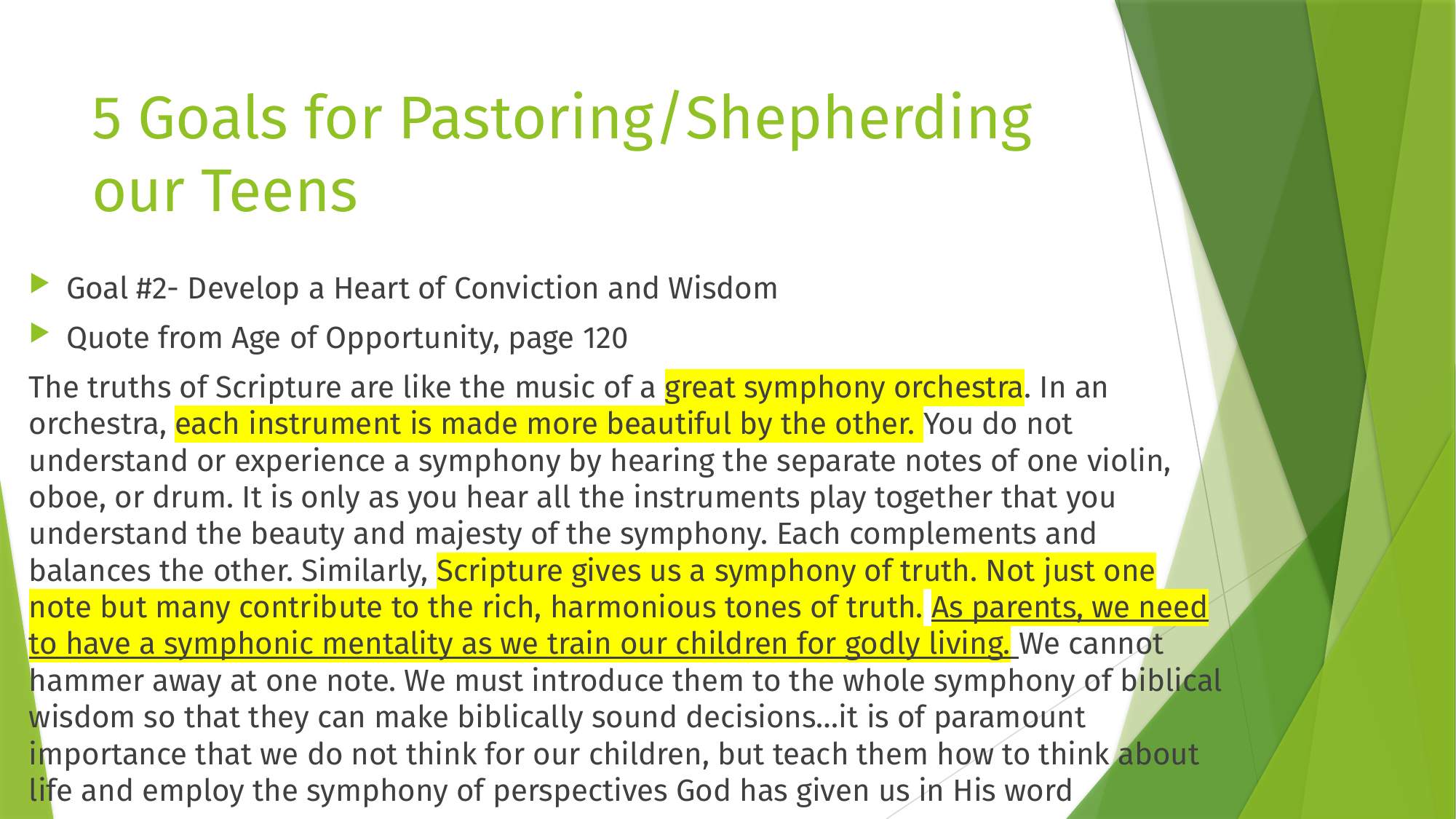

# 5 Goals for Pastoring/Shepherding our Teens
Goal #2- Develop a Heart of Conviction and Wisdom
Quote from Age of Opportunity, page 120
The truths of Scripture are like the music of a great symphony orchestra. In an orchestra, each instrument is made more beautiful by the other. You do not understand or experience a symphony by hearing the separate notes of one violin, oboe, or drum. It is only as you hear all the instruments play together that you understand the beauty and majesty of the symphony. Each complements and balances the other. Similarly, Scripture gives us a symphony of truth. Not just one note but many contribute to the rich, harmonious tones of truth. As parents, we need to have a symphonic mentality as we train our children for godly living. We cannot hammer away at one note. We must introduce them to the whole symphony of biblical wisdom so that they can make biblically sound decisions…it is of paramount importance that we do not think for our children, but teach them how to think about life and employ the symphony of perspectives God has given us in His word